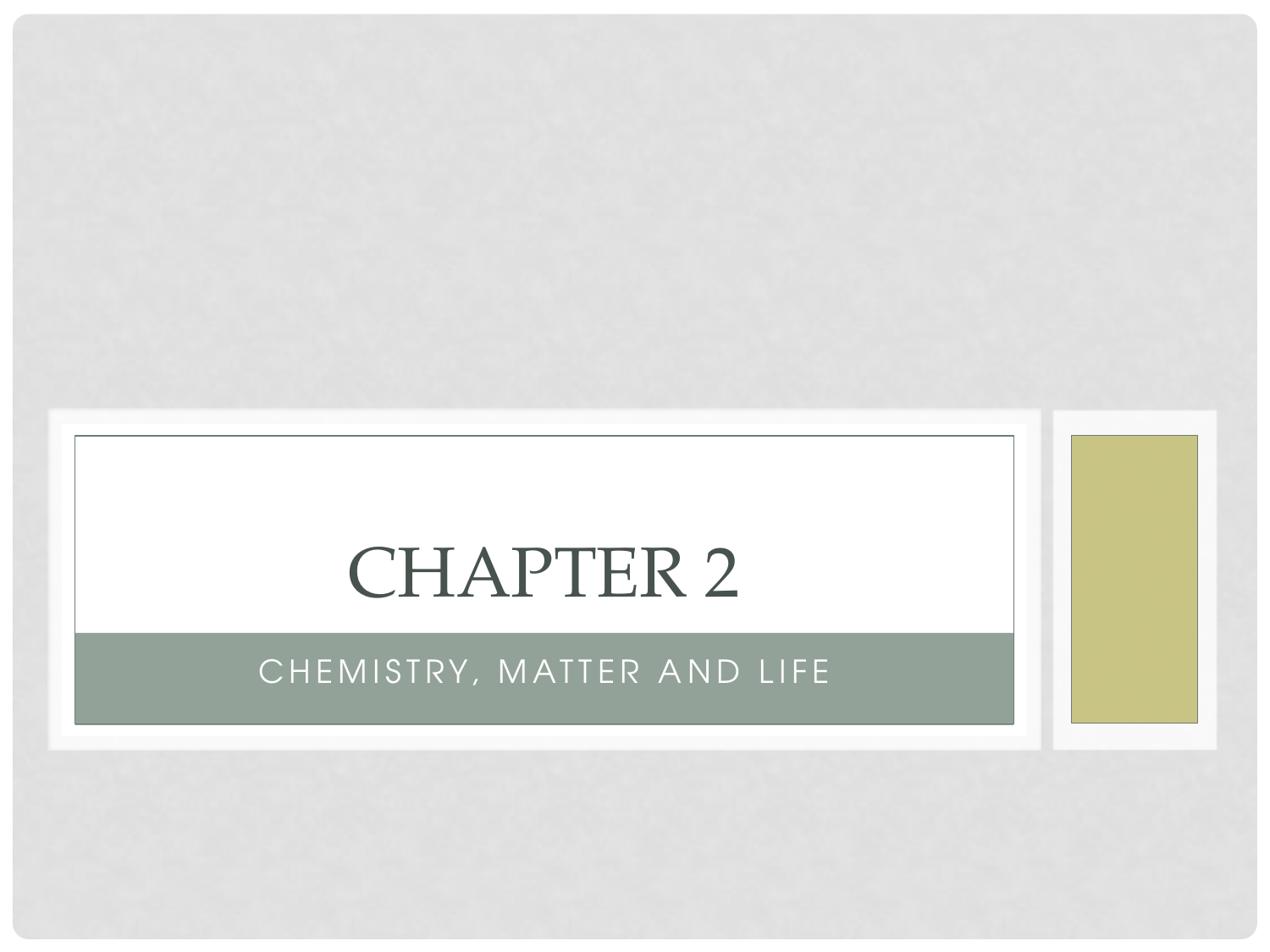

# Chapter 2
Chemistry, Matter and Life